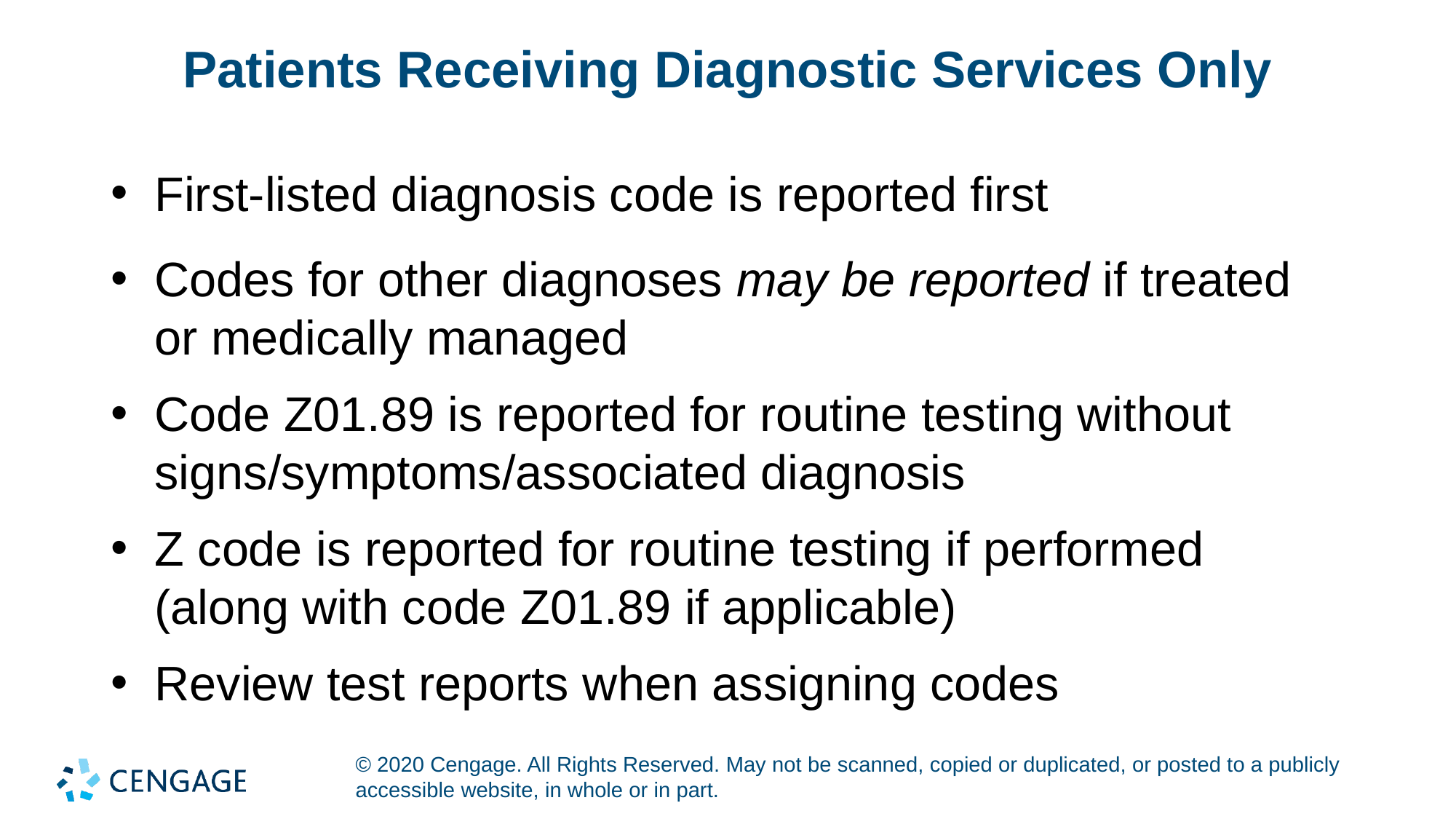

# Patients Receiving Diagnostic Services Only
First-listed diagnosis code is reported first
Codes for other diagnoses may be reported if treated or medically managed
Code Z01.89 is reported for routine testing without signs/symptoms/associated diagnosis
Z code is reported for routine testing if performed (along with code Z01.89 if applicable)
Review test reports when assigning codes